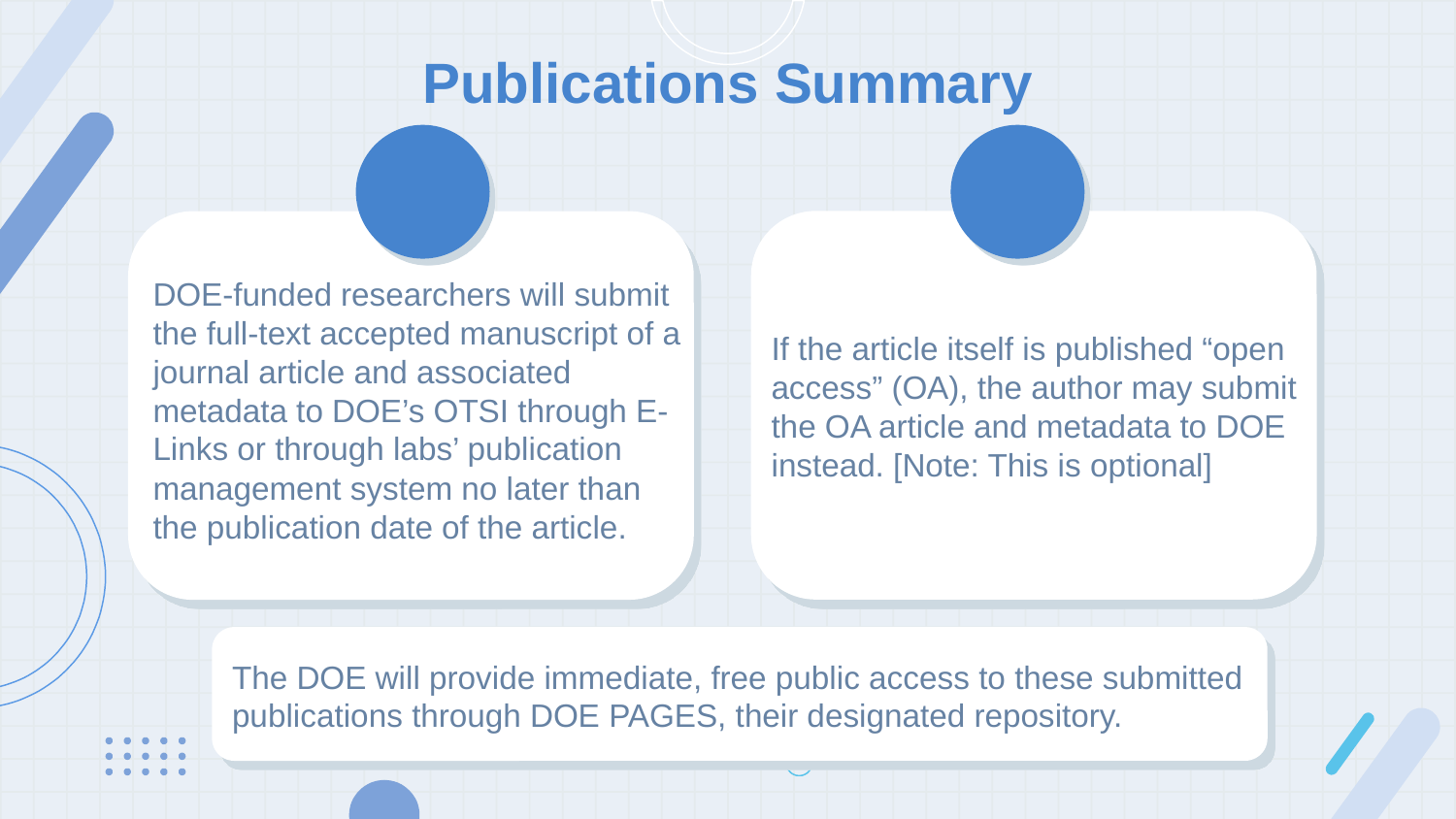

# Publications Summary

If the article itself is published “open access” (OA), the author may submit the OA article and metadata to DOE instead. [Note: This is optional]
DOE-funded researchers will submit the full-text accepted manuscript of a journal article and associated metadata to DOE’s OTSI through E-Links or through labs’ publication management system no later than the publication date of the article.
The DOE will provide immediate, free public access to these submitted publications through DOE PAGES, their designated repository.